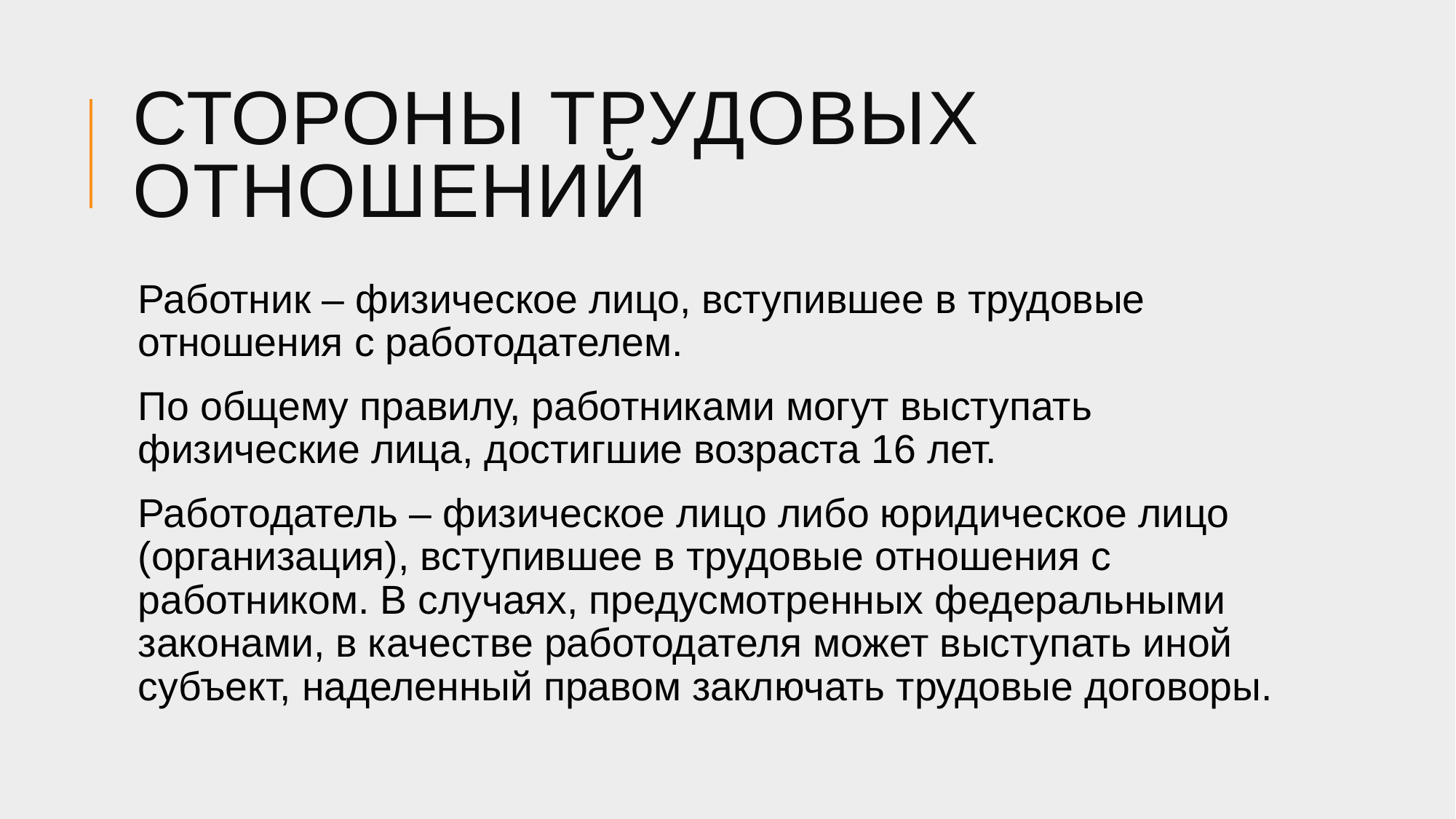

# Стороны трудовых отношений
Работник – физическое лицо, вступившее в трудовые отношения с работодателем.
По общему правилу, работниками могут выступать физические лица, достигшие возраста 16 лет.
Работодатель – физическое лицо либо юридическое лицо (организация), вступившее в трудовые отношения с работником. В случаях, предусмотренных федеральными законами, в качестве работодателя может выступать иной субъект, наделенный правом заключать трудовые договоры.